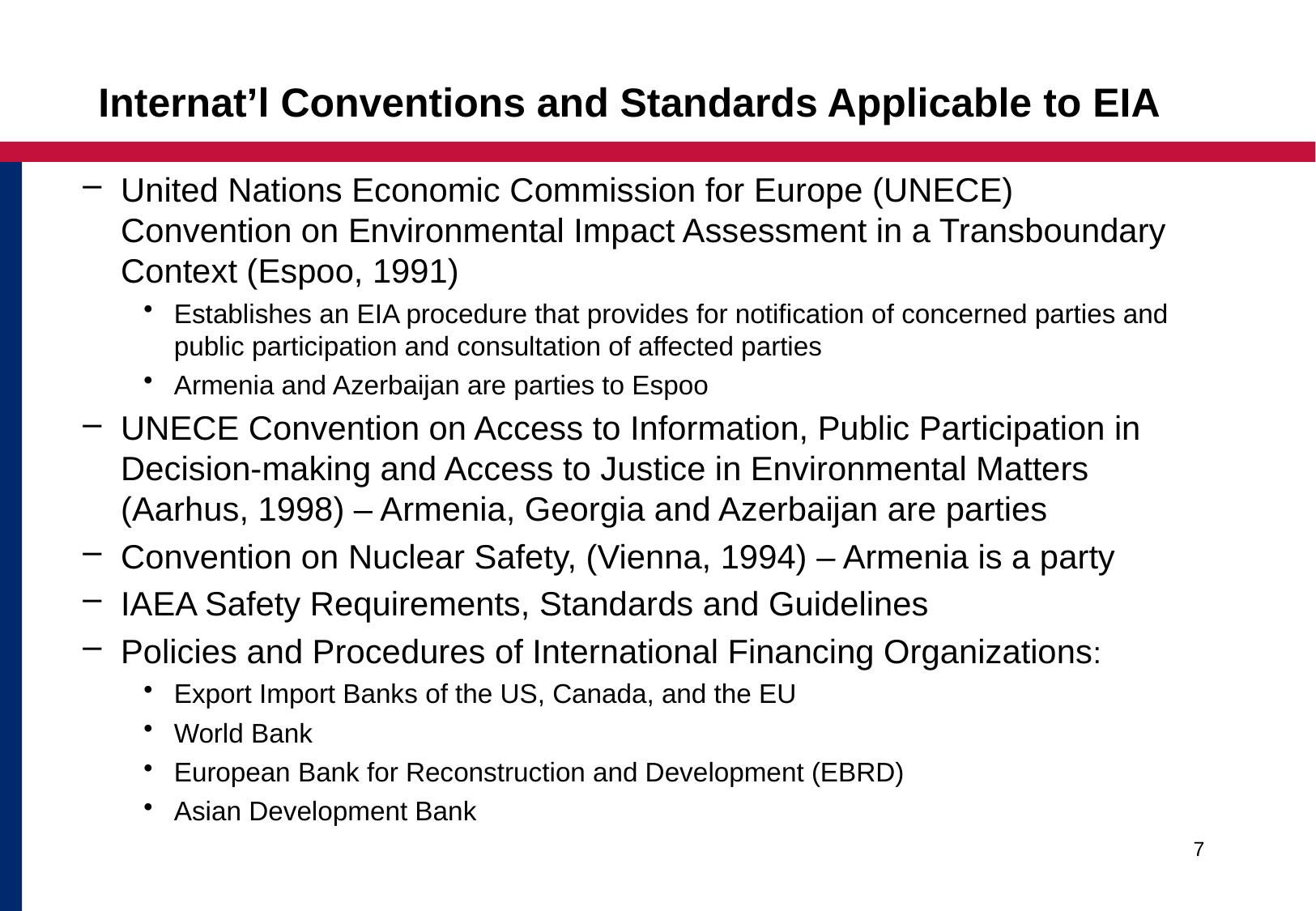

Internat’l Conventions and Standards Applicable to EIA
United Nations Economic Commission for Europe (UNECE) Convention on Environmental Impact Assessment in a Transboundary Context (Espoo, 1991)
Establishes an EIA procedure that provides for notification of concerned parties and public participation and consultation of affected parties
Armenia and Azerbaijan are parties to Espoo
UNECE Convention on Access to Information, Public Participation in Decision-making and Access to Justice in Environmental Matters (Aarhus, 1998) – Armenia, Georgia and Azerbaijan are parties
Convention on Nuclear Safety, (Vienna, 1994) – Armenia is a party
IAEA Safety Requirements, Standards and Guidelines
Policies and Procedures of International Financing Organizations:
Export Import Banks of the US, Canada, and the EU
World Bank
European Bank for Reconstruction and Development (EBRD)
Asian Development Bank

7